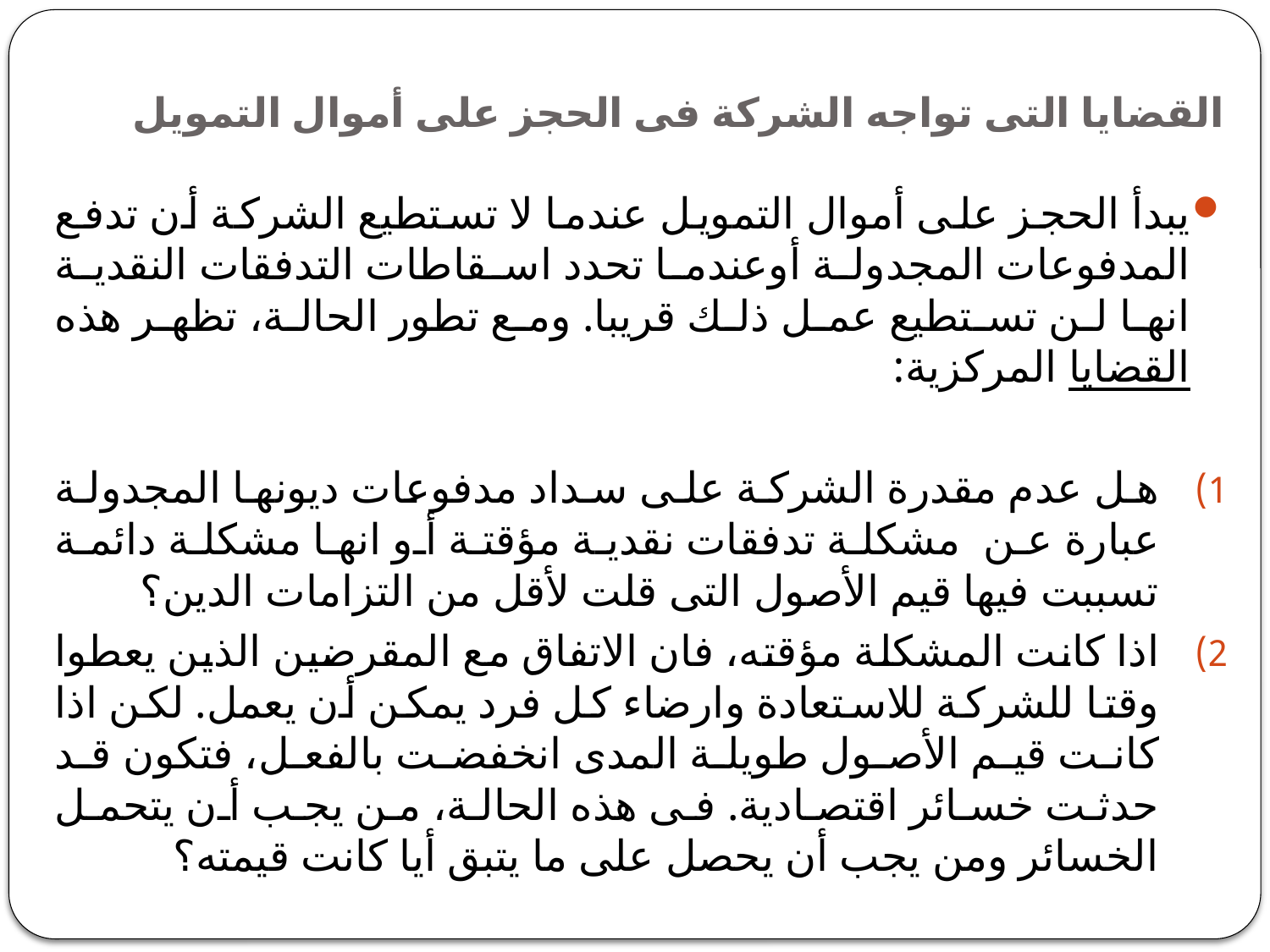

# القضايا التى تواجه الشركة فى الحجز على أموال التمويل
يبدأ الحجز على أموال التمويل عندما لا تستطيع الشركة أن تدفع المدفوعات المجدولة أوعندما تحدد اسقاطات التدفقات النقدية انها لن تستطيع عمل ذلك قريبا. ومع تطور الحالة، تظهر هذه القضايا المركزية:

هل عدم مقدرة الشركة على سداد مدفوعات ديونها المجدولة عبارة عن  مشكلة تدفقات نقدية مؤقتة أو انها مشكلة دائمة تسببت فيها قيم الأصول التى قلت لأقل من التزامات الدين؟
اذا كانت المشكلة مؤقته، فان الاتفاق مع المقرضين الذين يعطوا وقتا للشركة للاستعادة وارضاء كل فرد يمكن أن يعمل. لكن اذا كانت قيم الأصول طويلة المدى انخفضت بالفعل، فتكون قد حدثت خسائر اقتصادية. فى هذه الحالة، من يجب أن يتحمل الخسائر ومن يجب أن يحصل على ما يتبق أيا كانت قيمته؟